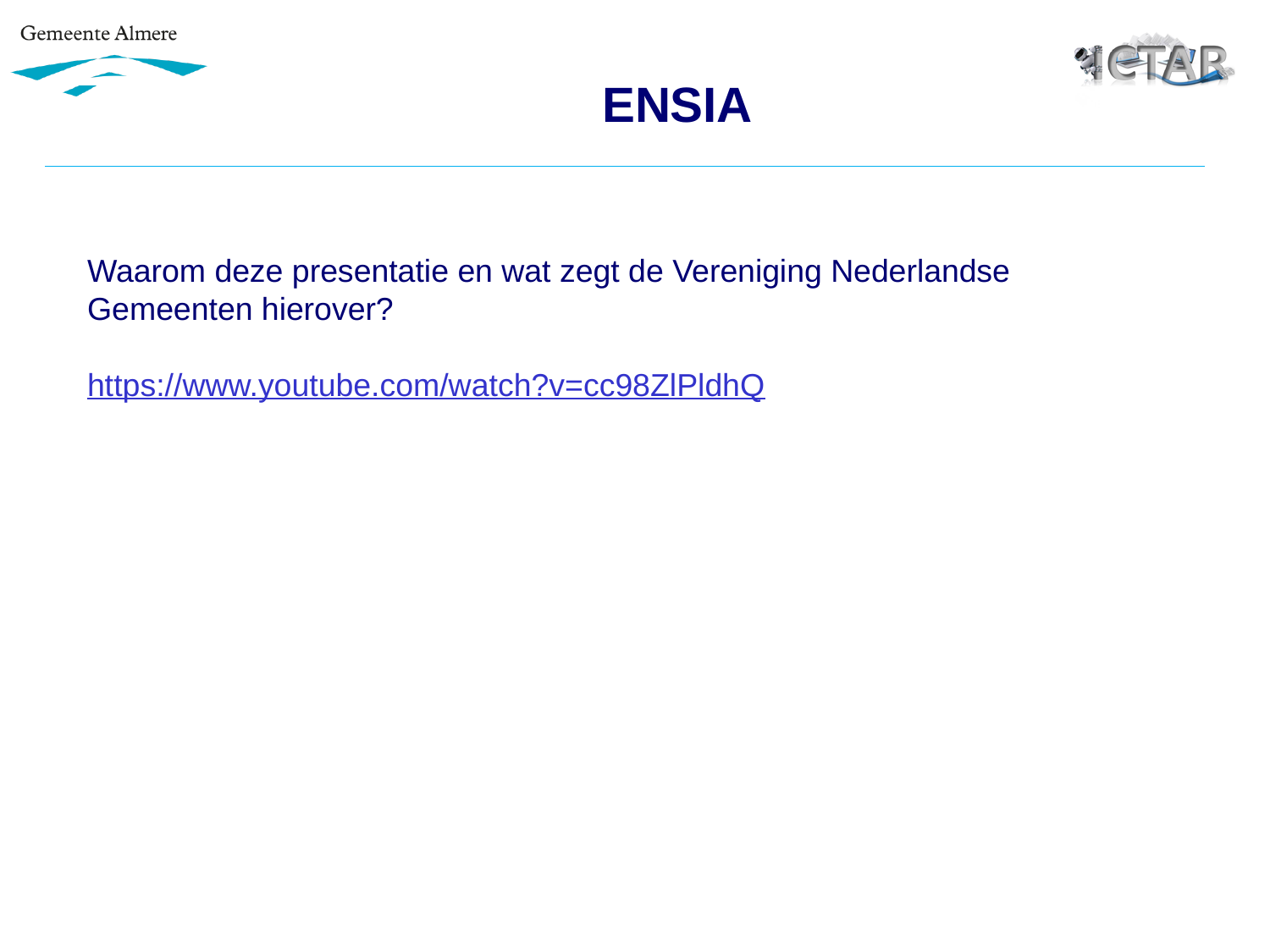

# ENSIA

Waarom deze presentatie en wat zegt de Vereniging Nederlandse Gemeenten hierover?

https://www.youtube.com/watch?v=cc98ZlPldhQ